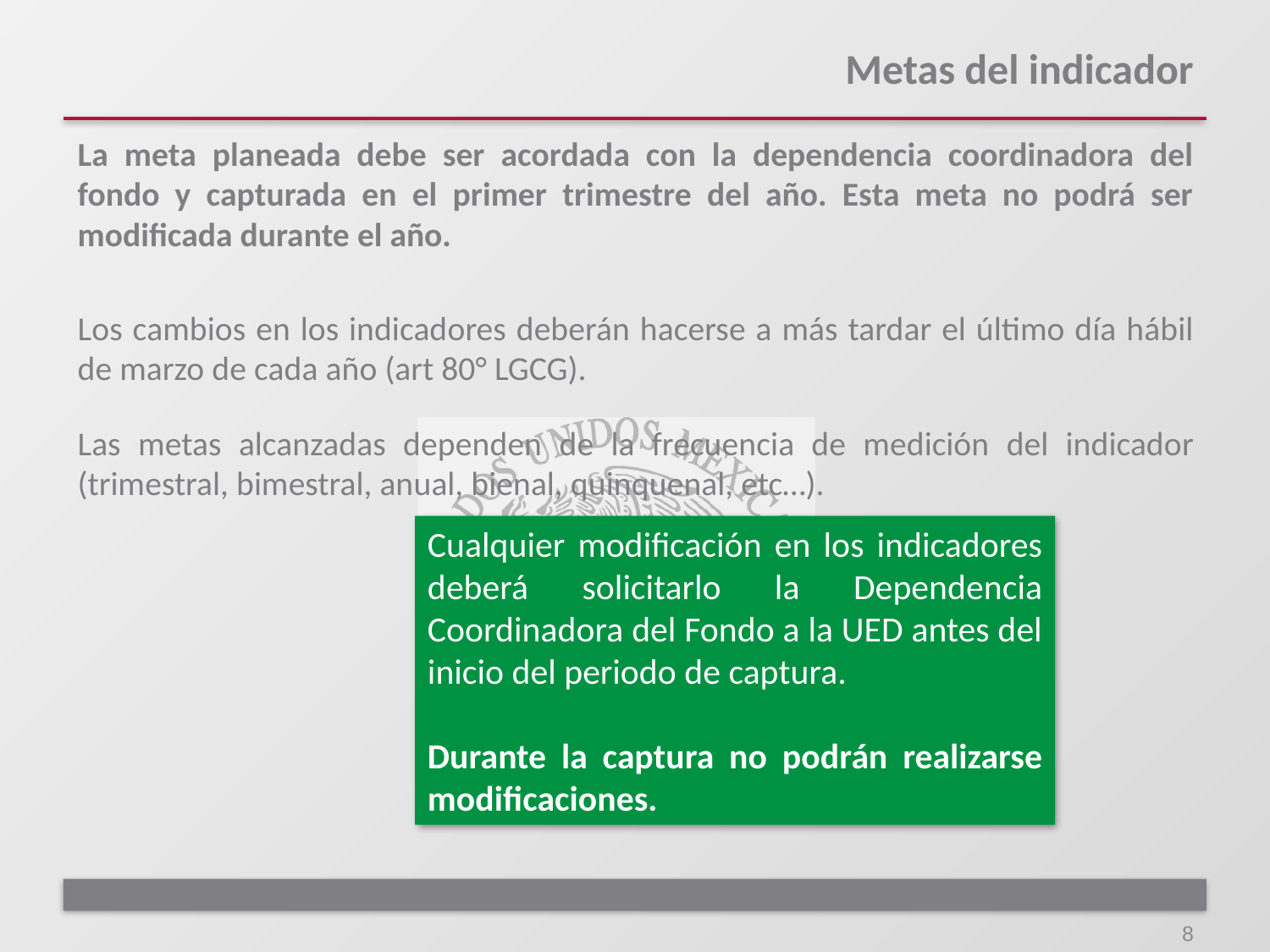

# Metas del indicador
La meta planeada debe ser acordada con la dependencia coordinadora del fondo y capturada en el primer trimestre del año. Esta meta no podrá ser modificada durante el año.

Los cambios en los indicadores deberán hacerse a más tardar el último día hábil de marzo de cada año (art 80° LGCG).

Las metas alcanzadas dependen de la frecuencia de medición del indicador (trimestral, bimestral, anual, bienal, quinquenal, etc…).

Cualquier modificación en los indicadores deberá solicitarlo la Dependencia Coordinadora del Fondo a la UED antes del inicio del periodo de captura.

Durante la captura no podrán realizarse modificaciones.
8